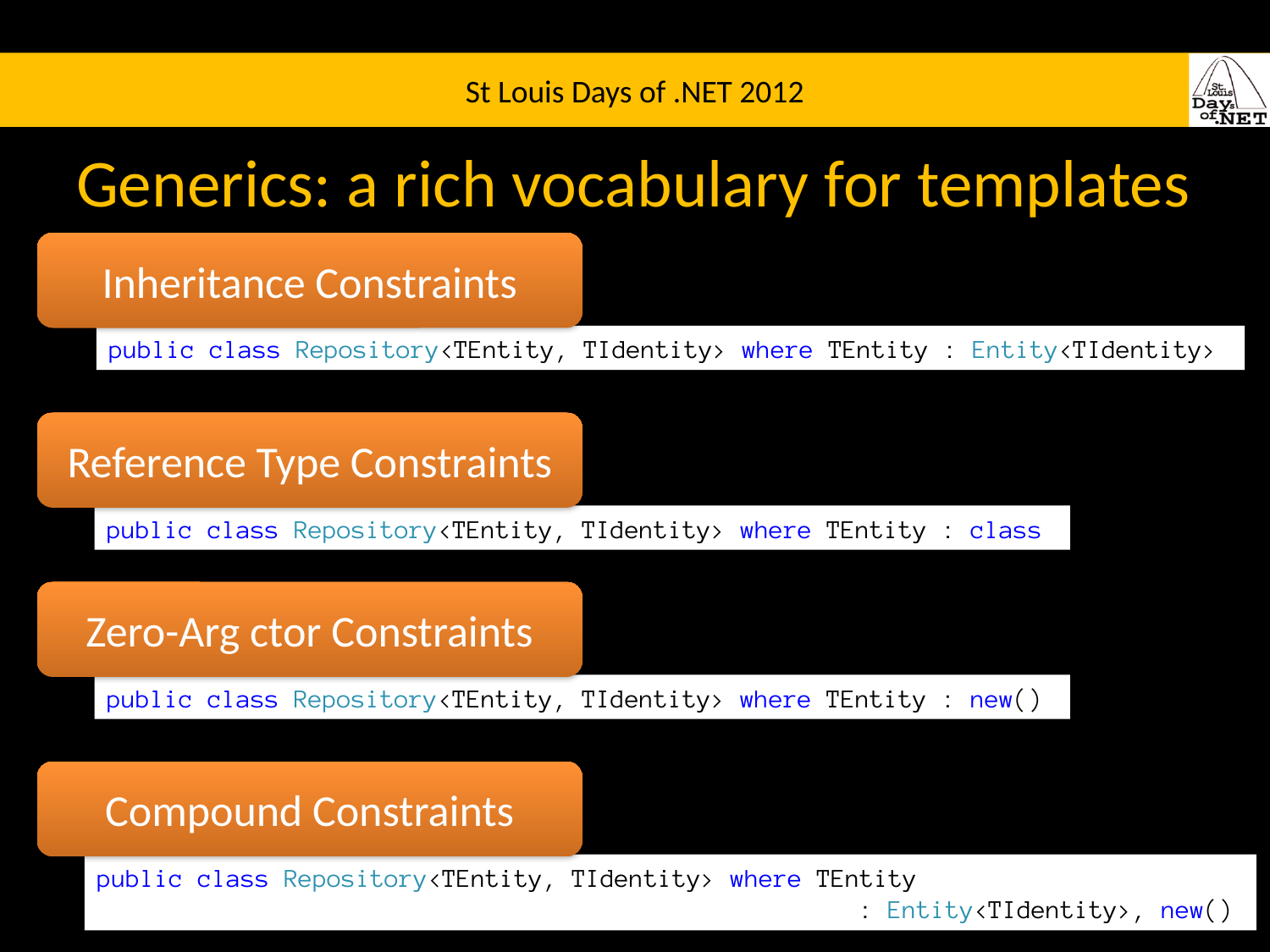

# Generics: a rich vocabulary for templates
Inheritance Constraints
public class Repository<TEntity, TIdentity> where TEntity : Entity<TIdentity>
Reference Type Constraints
public class Repository<TEntity, TIdentity> where TEntity : class
Zero-Arg ctor Constraints
public class Repository<TEntity, TIdentity> where TEntity : new()
Compound Constraints
public class Repository<TEntity, TIdentity> where TEntity
						: Entity<TIdentity>, new()